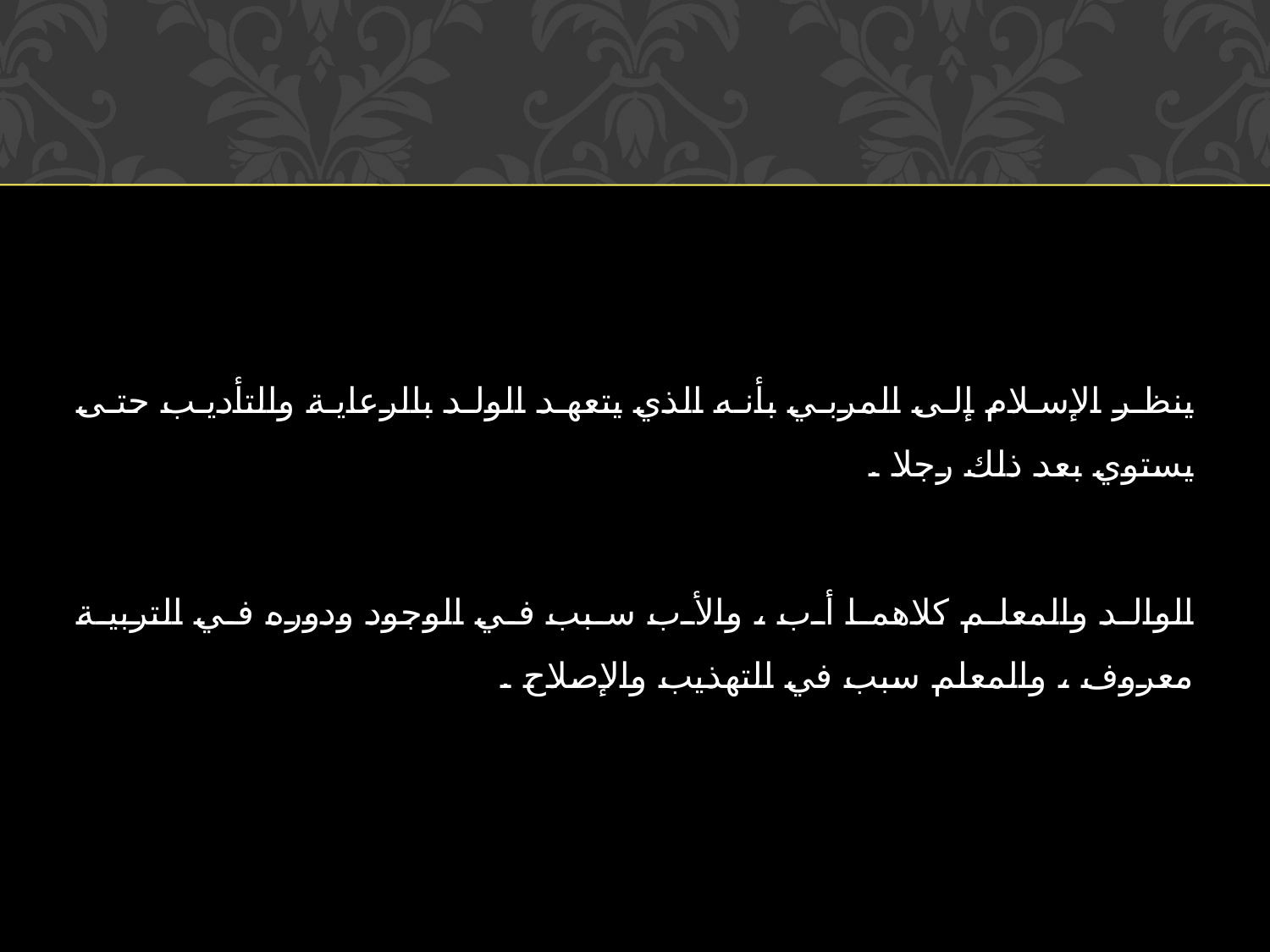

ينظر الإسلام إلى المربي بأنه الذي يتعهد الولد بالرعاية والتأديب حتى يستوي بعد ذلك رجلا .

الوالد والمعلم كلاهما أب ، والأب سبب في الوجود ودوره في التربية معروف ، والمعلم سبب في التهذيب والإصلاح .